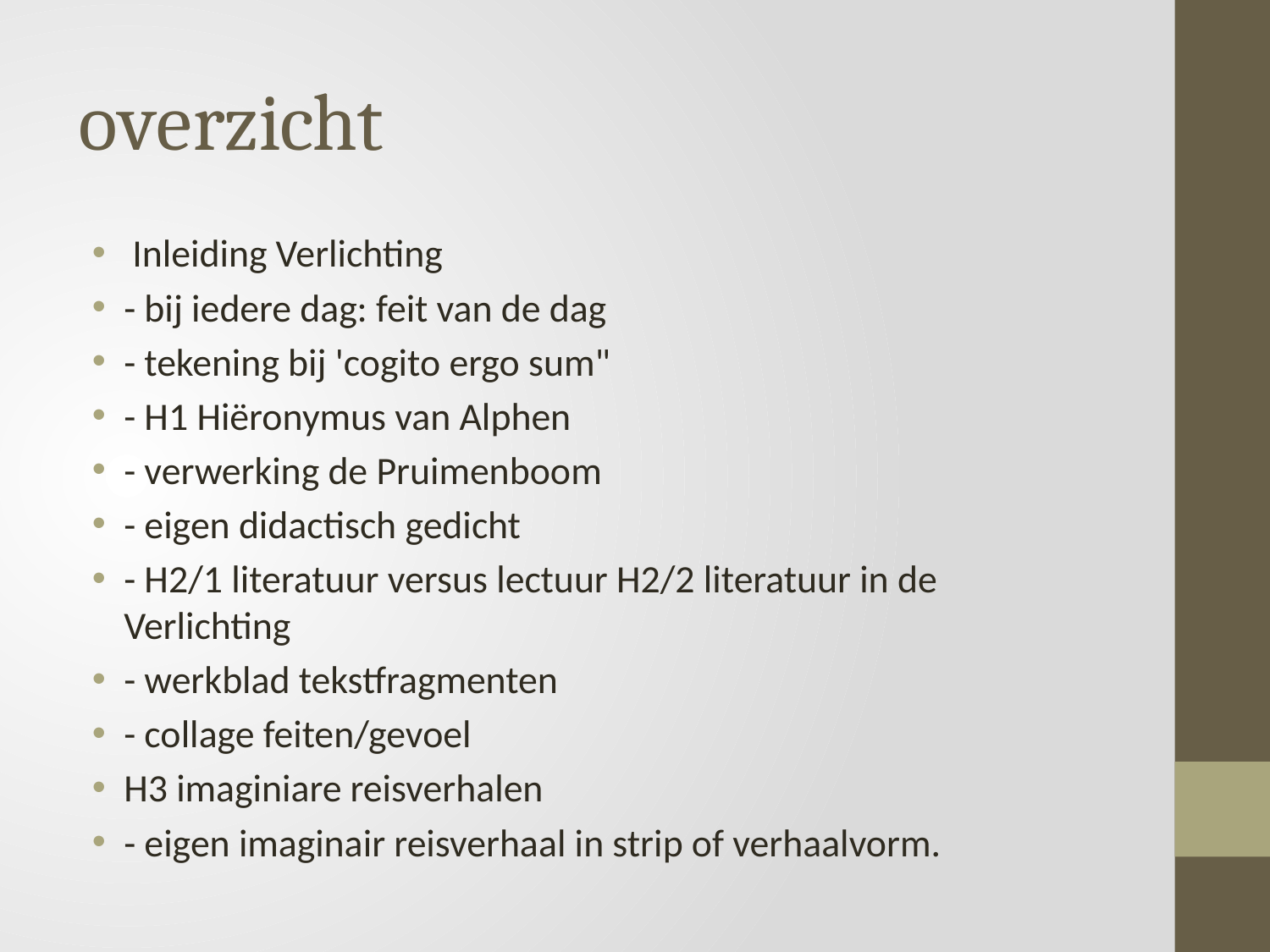

# overzicht
 Inleiding Verlichting
- bij iedere dag: feit van de dag
- tekening bij 'cogito ergo sum"
- H1 Hiëronymus van Alphen
- verwerking de Pruimenboom
- eigen didactisch gedicht
- H2/1 literatuur versus lectuur H2/2 literatuur in de Verlichting
- werkblad tekstfragmenten
- collage feiten/gevoel
H3 imaginiare reisverhalen
- eigen imaginair reisverhaal in strip of verhaalvorm.